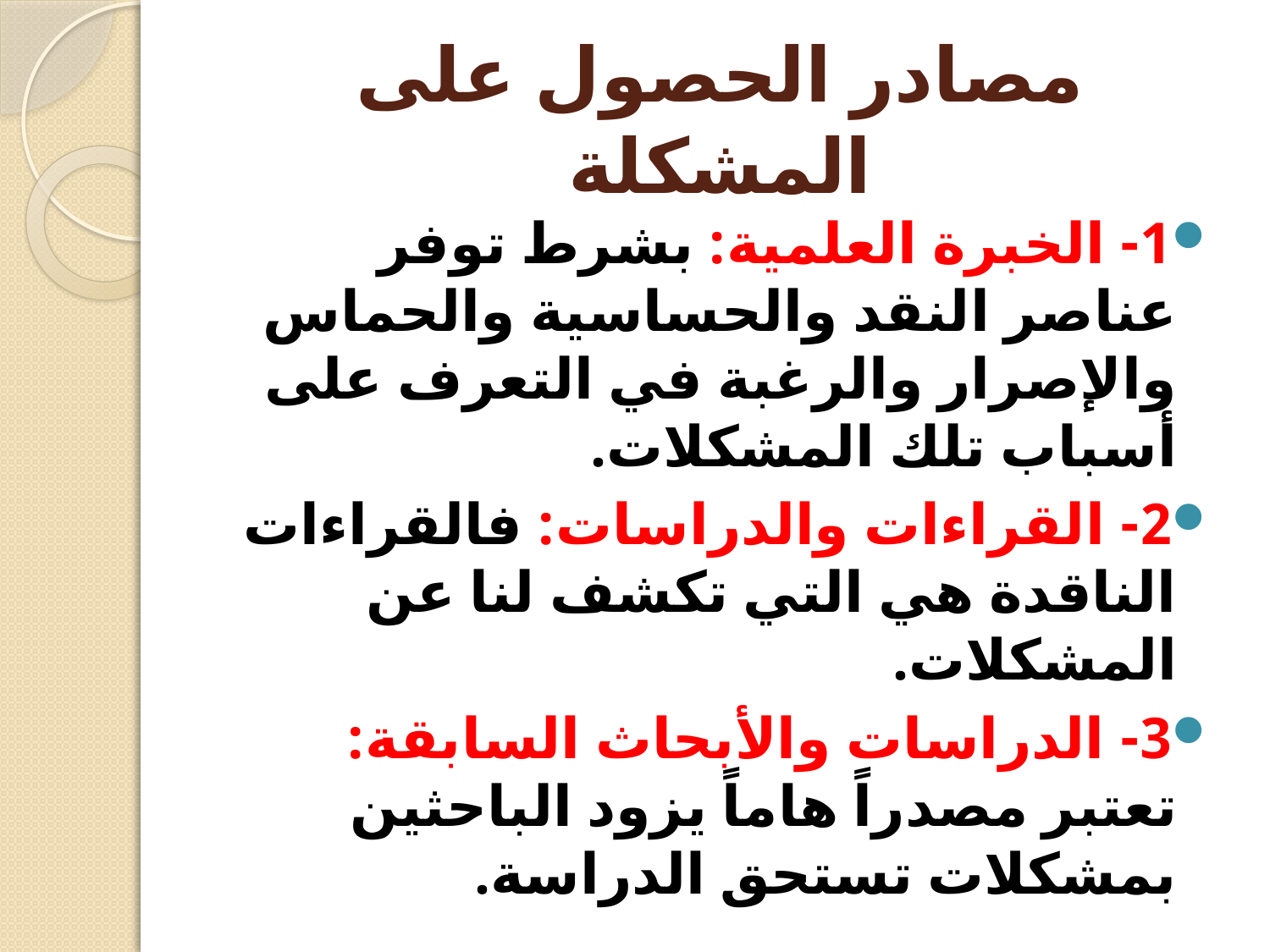

# مصادر الحصول على المشكلة
1- الخبرة العلمية: بشرط توفر عناصر النقد والحساسية والحماس والإصرار والرغبة في التعرف على أسباب تلك المشكلات.
2- القراءات والدراسات: فالقراءات الناقدة هي التي تكشف لنا عن المشكلات.
3- الدراسات والأبحاث السابقة: تعتبر مصدراً هاماً يزود الباحثين بمشكلات تستحق الدراسة.